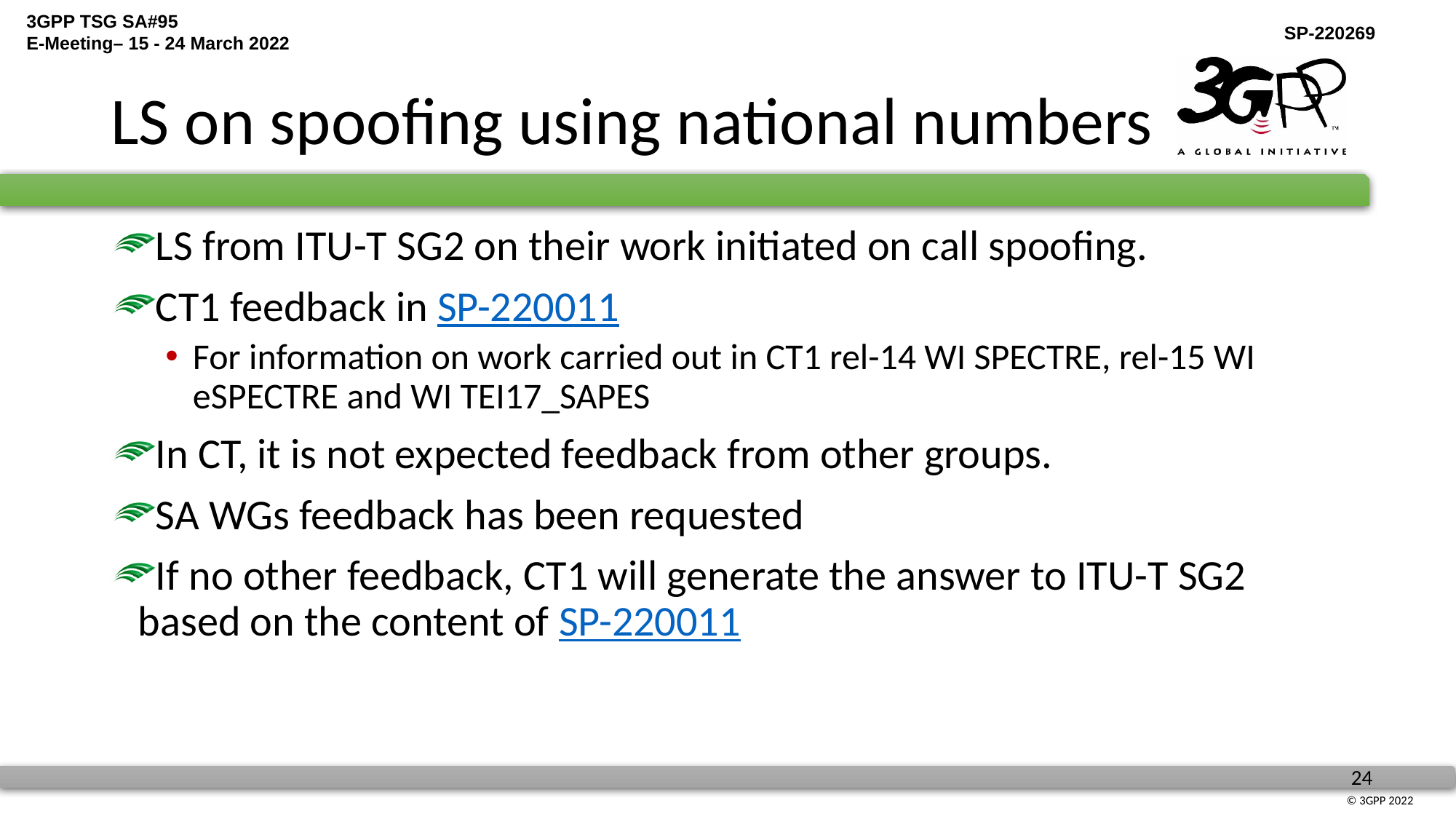

# LS on spoofing using national numbers
LS from ITU-T SG2 on their work initiated on call spoofing.
CT1 feedback in SP-220011
For information on work carried out in CT1 rel-14 WI SPECTRE, rel-15 WI eSPECTRE and WI TEI17_SAPES
In CT, it is not expected feedback from other groups.
SA WGs feedback has been requested
If no other feedback, CT1 will generate the answer to ITU-T SG2 based on the content of SP-220011